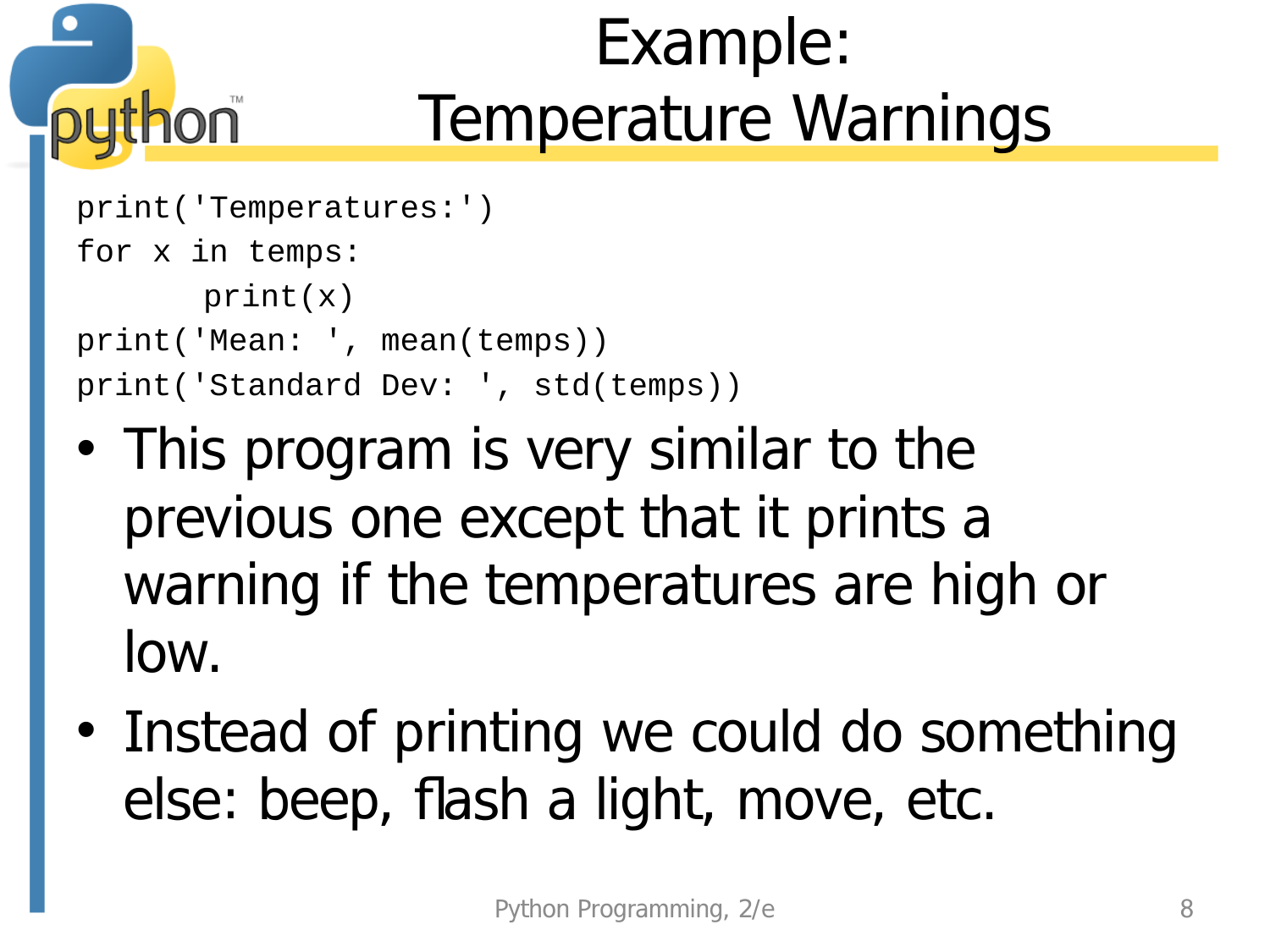

# Example: Temperature Warnings
print('Temperatures:')
for x in temps:
	print(x)
print('Mean: ', mean(temps))
print('Standard Dev: ', std(temps))
This program is very similar to the previous one except that it prints a warning if the temperatures are high or low.
Instead of printing we could do something else: beep, flash a light, move, etc.
Python Programming, 2/e
8